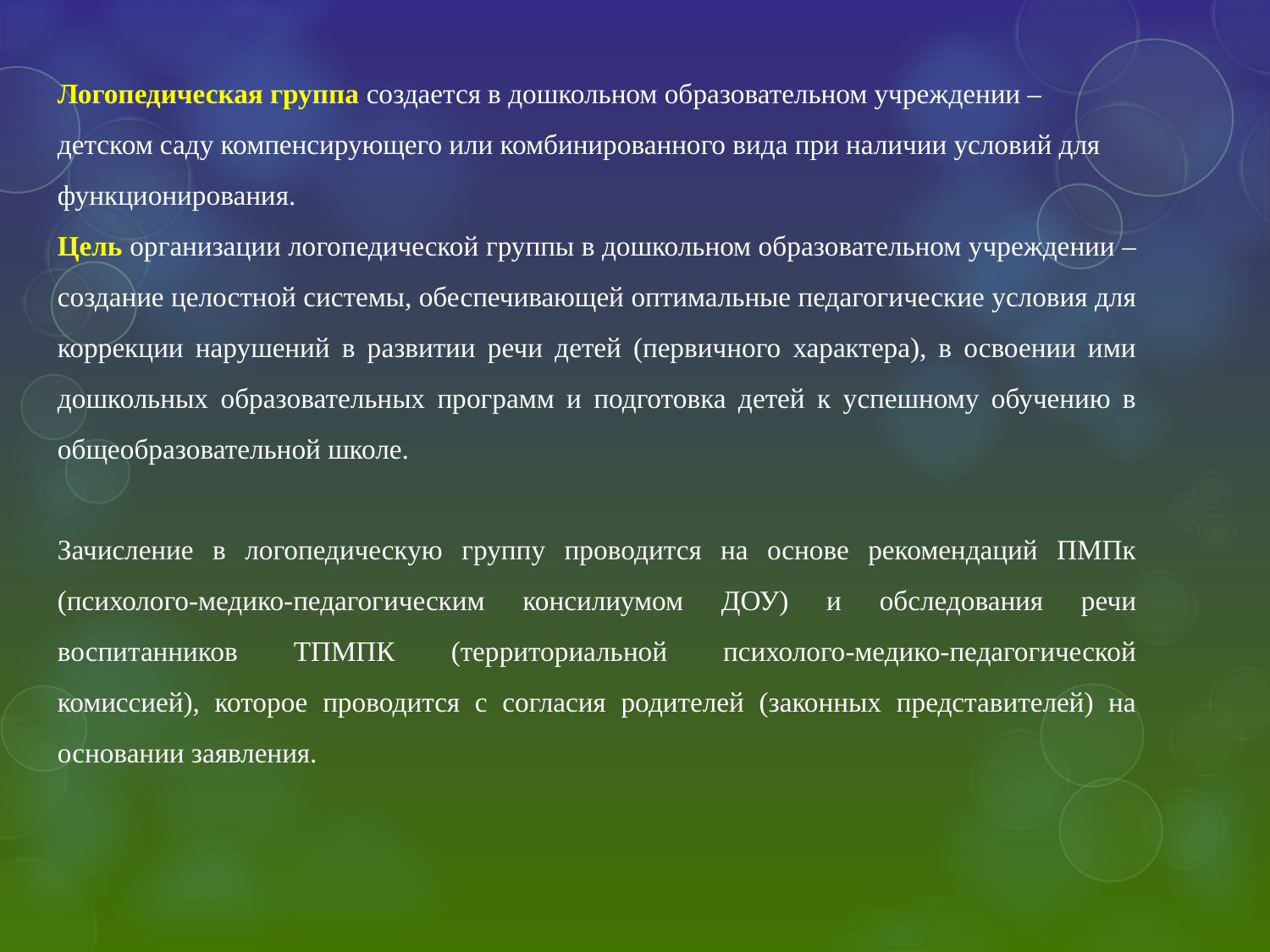

Логопедическая группа создается в дошкольном образовательном учреждении – детском саду компенсирующего или комбинированного вида при наличии условий для функционирования.
Цель организации логопедической группы в дошкольном образовательном учреждении – создание целостной системы, обеспечивающей оптимальные педагогические условия для коррекции нарушений в развитии речи детей (первичного характера), в освоении ими дошкольных образовательных программ и подготовка детей к успешному обучению в общеобразовательной школе.

Зачисление в логопедическую группу проводится на основе рекомендаций ПМПк (психолого-медико-педагогическим консилиумом ДОУ) и обследования речи воспитанников ТПМПК (территориальной психолого-медико-педагогической комиссией), которое проводится с согласия родителей (законных представителей) на основании заявления.